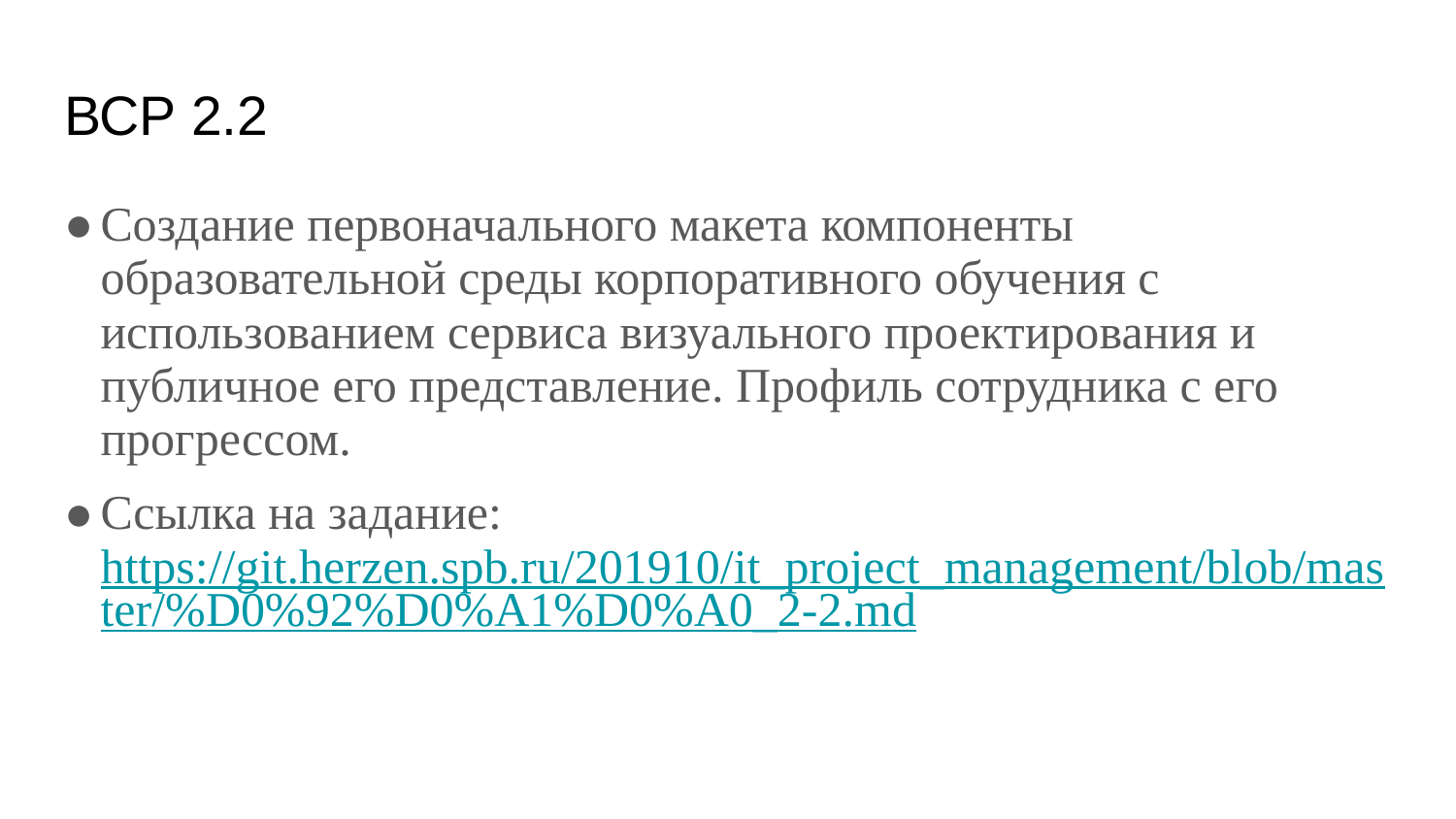

# ВСР 2.2
Создание первоначального макета компоненты образовательной среды корпоративного обучения с использованием сервиса визуального проектирования и публичное его представление. Профиль сотрудника с его прогрессом.
Ссылка на задание: https://git.herzen.spb.ru/201910/it_project_management/blob/master/%D0%92%D0%A1%D0%A0_2-2.md